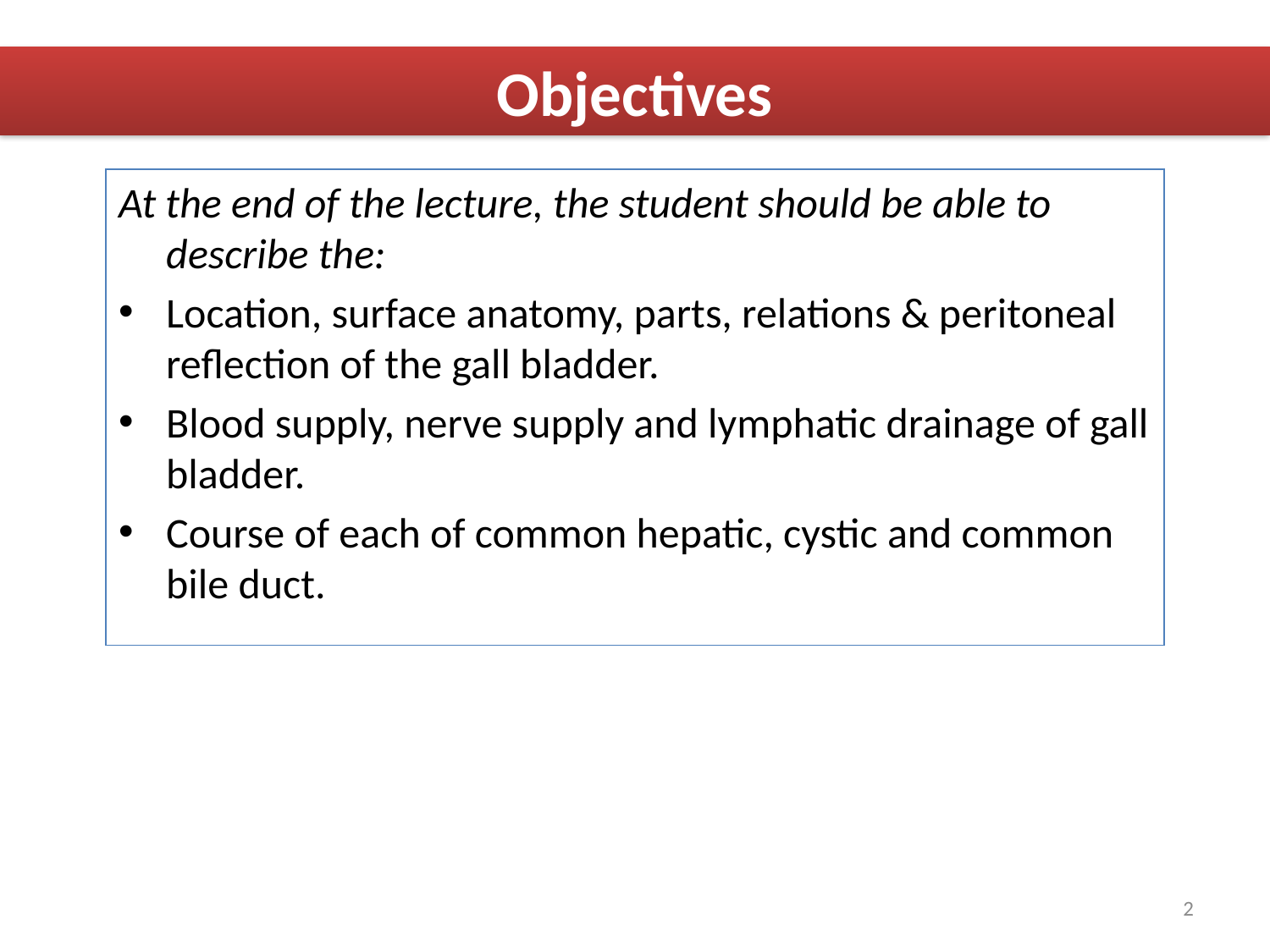

Objectives
At the end of the lecture, the student should be able to describe the:
Location, surface anatomy, parts, relations & peritoneal reflection of the gall bladder.
Blood supply, nerve supply and lymphatic drainage of gall bladder.
Course of each of common hepatic, cystic and common bile duct.

2